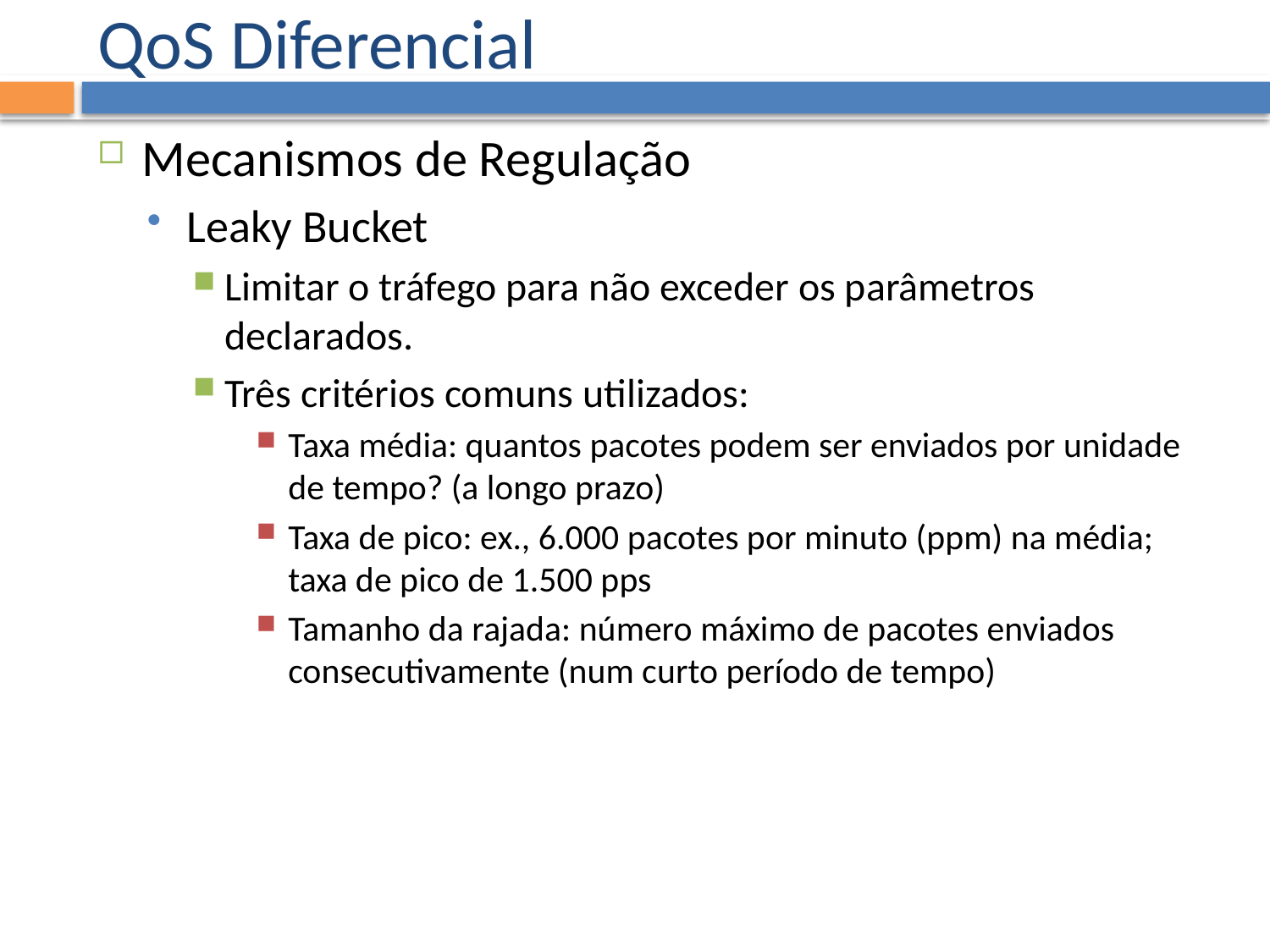

# QoS Diferencial
Mecanismos de Regulação
Leaky Bucket
Limitar o tráfego para não exceder os parâmetros declarados.
Três critérios comuns utilizados:
Taxa média: quantos pacotes podem ser enviados por unidade de tempo? (a longo prazo)
Taxa de pico: ex., 6.000 pacotes por minuto (ppm) na média; taxa de pico de 1.500 pps
Tamanho da rajada: número máximo de pacotes enviados consecutivamente (num curto período de tempo)